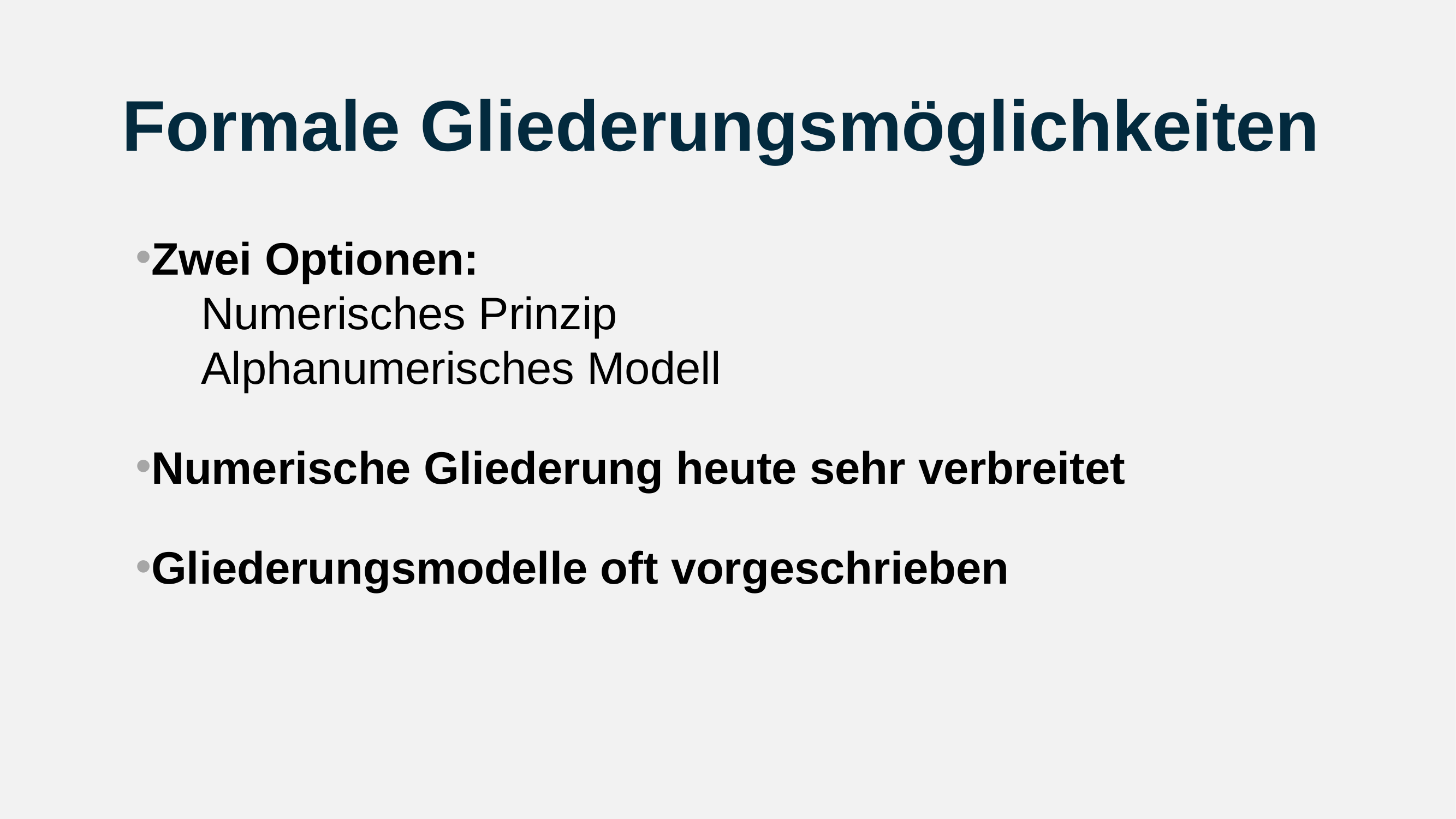

# Formale Gliederungsmöglichkeiten
Zwei Optionen:
Numerisches Prinzip
Alphanumerisches Modell
Numerische Gliederung heute sehr verbreitet
Gliederungsmodelle oft vorgeschrieben